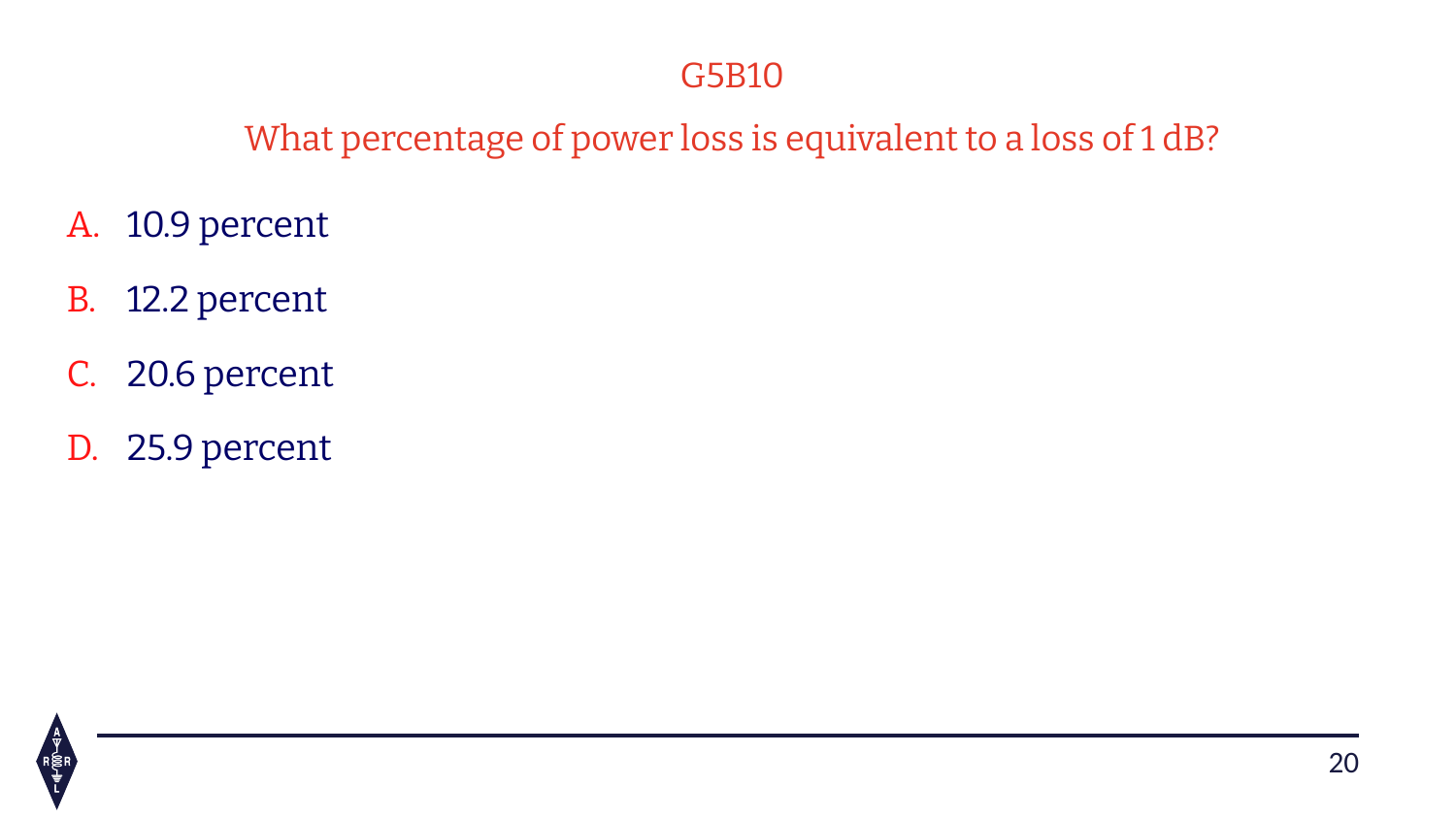

G5B10
What percentage of power loss is equivalent to a loss of 1 dB?
10.9 percent
12.2 percent
20.6 percent
25.9 percent
20